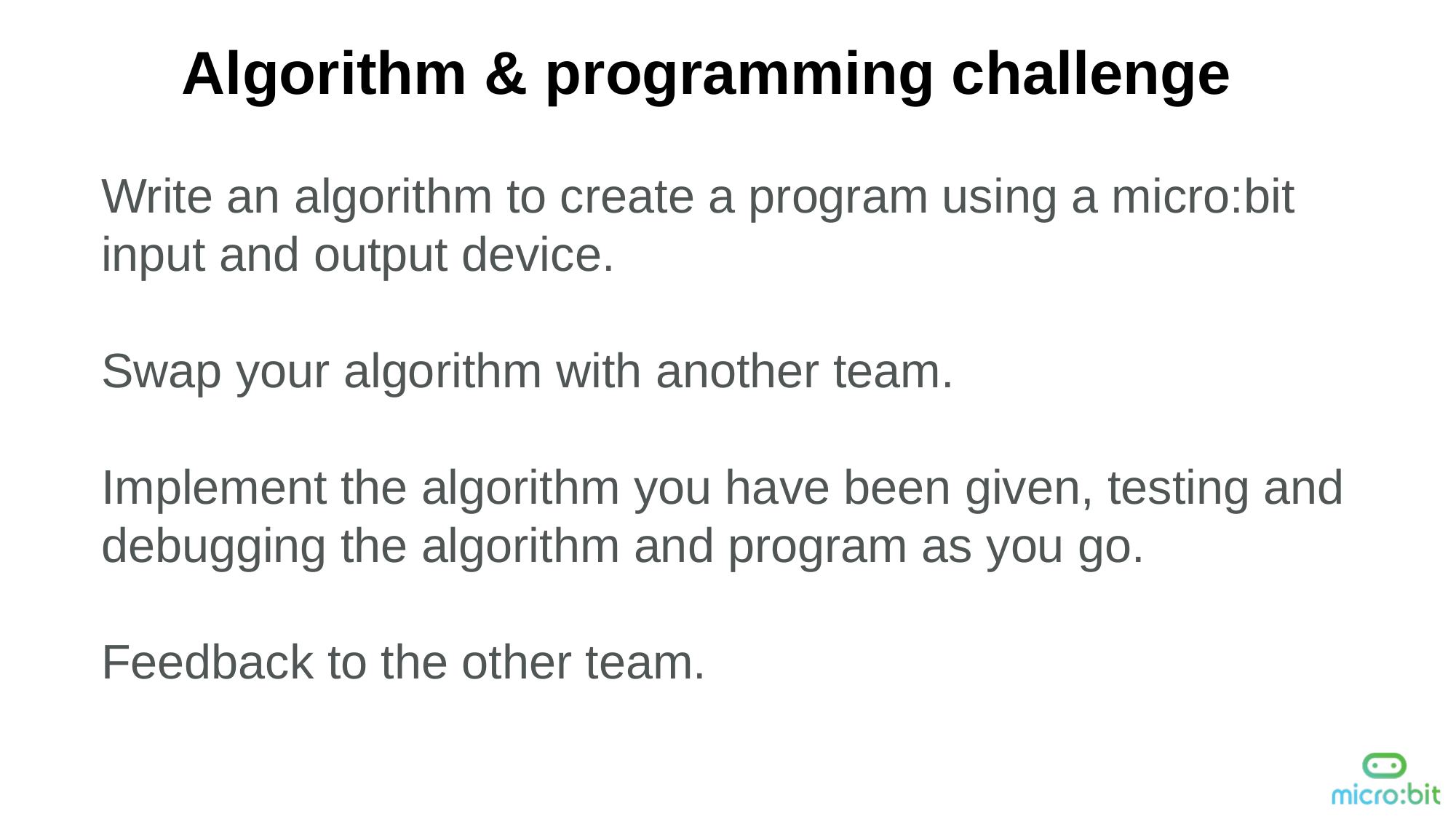

Algorithm & programming challenge

Write an algorithm to create a program using a micro:bit input and output device.

Swap your algorithm with another team.

Implement the algorithm you have been given, testing and debugging the algorithm and program as you go.

Feedback to the other team.